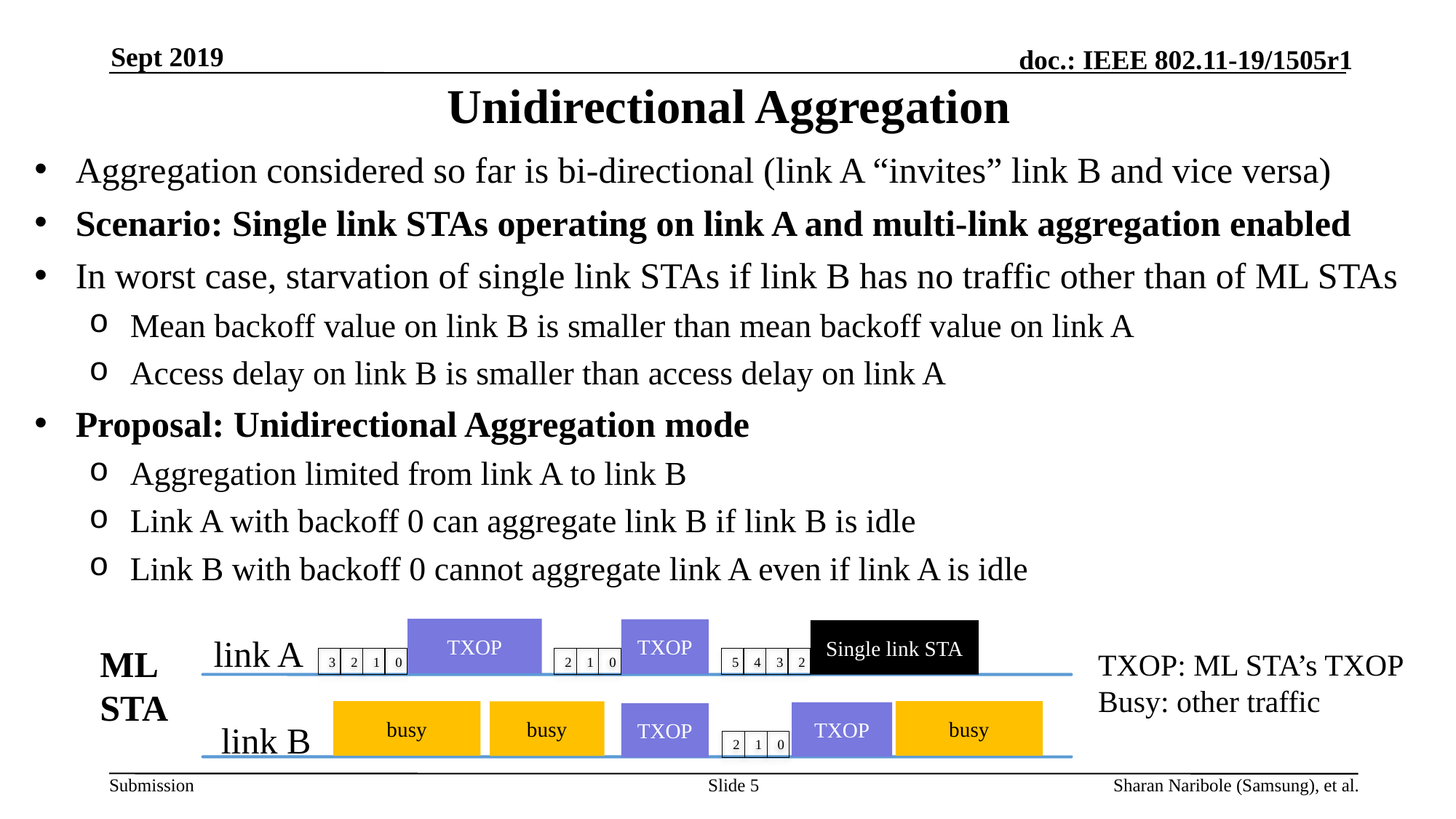

Sept 2019
# Unidirectional Aggregation
Aggregation considered so far is bi-directional (link A “invites” link B and vice versa)
Scenario: Single link STAs operating on link A and multi-link aggregation enabled
In worst case, starvation of single link STAs if link B has no traffic other than of ML STAs
Mean backoff value on link B is smaller than mean backoff value on link A
Access delay on link B is smaller than access delay on link A
Proposal: Unidirectional Aggregation mode
Aggregation limited from link A to link B
Link A with backoff 0 can aggregate link B if link B is idle
Link B with backoff 0 cannot aggregate link A even if link A is idle

TXOP
TXOP
Single link STA
link A
TXOP: ML STA’s TXOP
Busy: other traffic
ML
STA
3
2
1
0
2
1
0
5
4
3
2

busy
busy
busy
TXOP
TXOP
link B
2
1
0

Slide 5
Sharan Naribole (Samsung), et al.